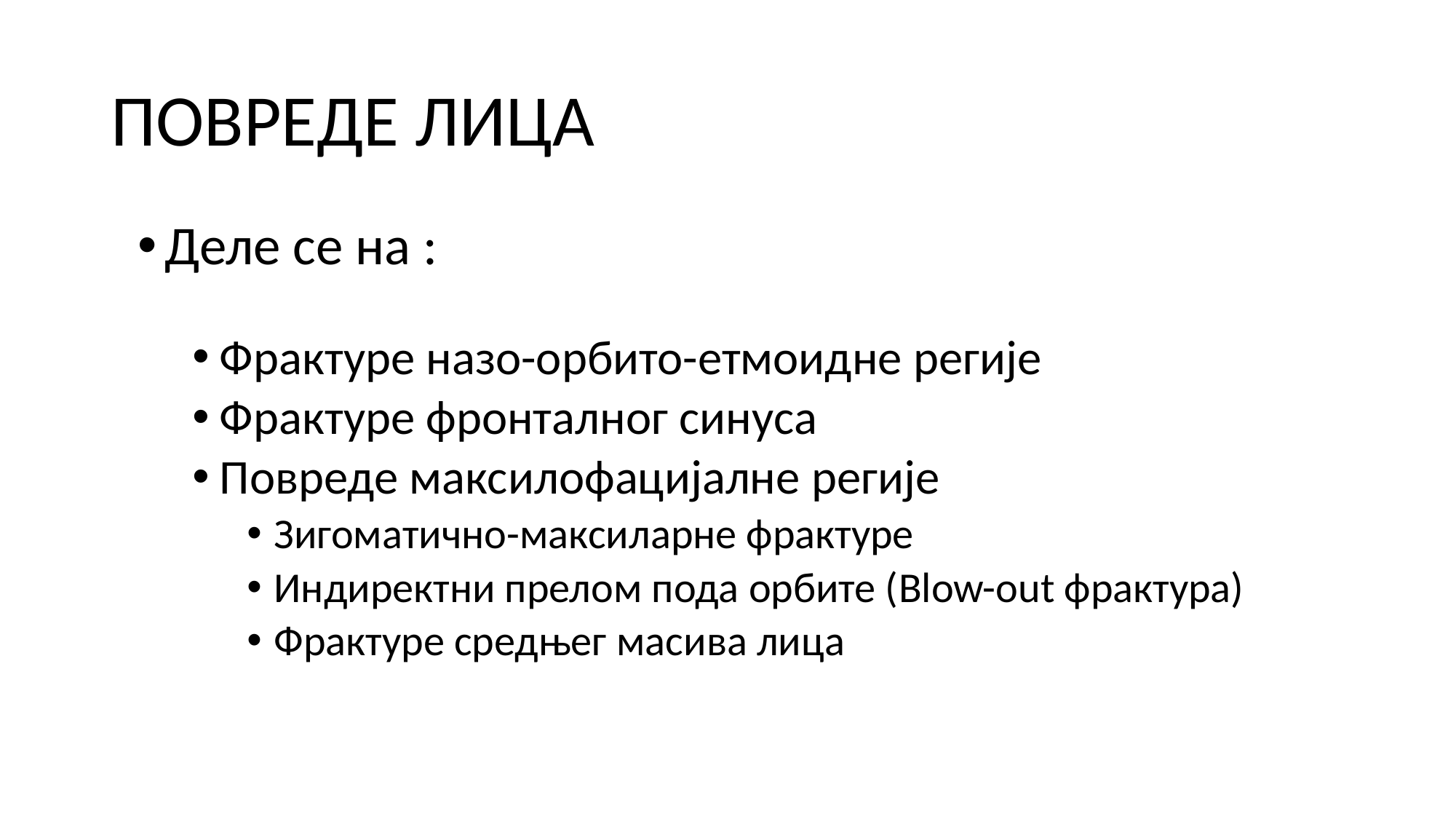

# ПОВРЕДЕ ЛИЦА
Деле се на :

Фрактуре назо-орбито-етмоидне регије
Фрактуре фронталног синуса
Повреде максилофацијалне регије
Зигоматично-максиларне фрактуре
Индиректни прелом пода орбите (Blow-out фрактура)
Фрактуре средњег масива лица